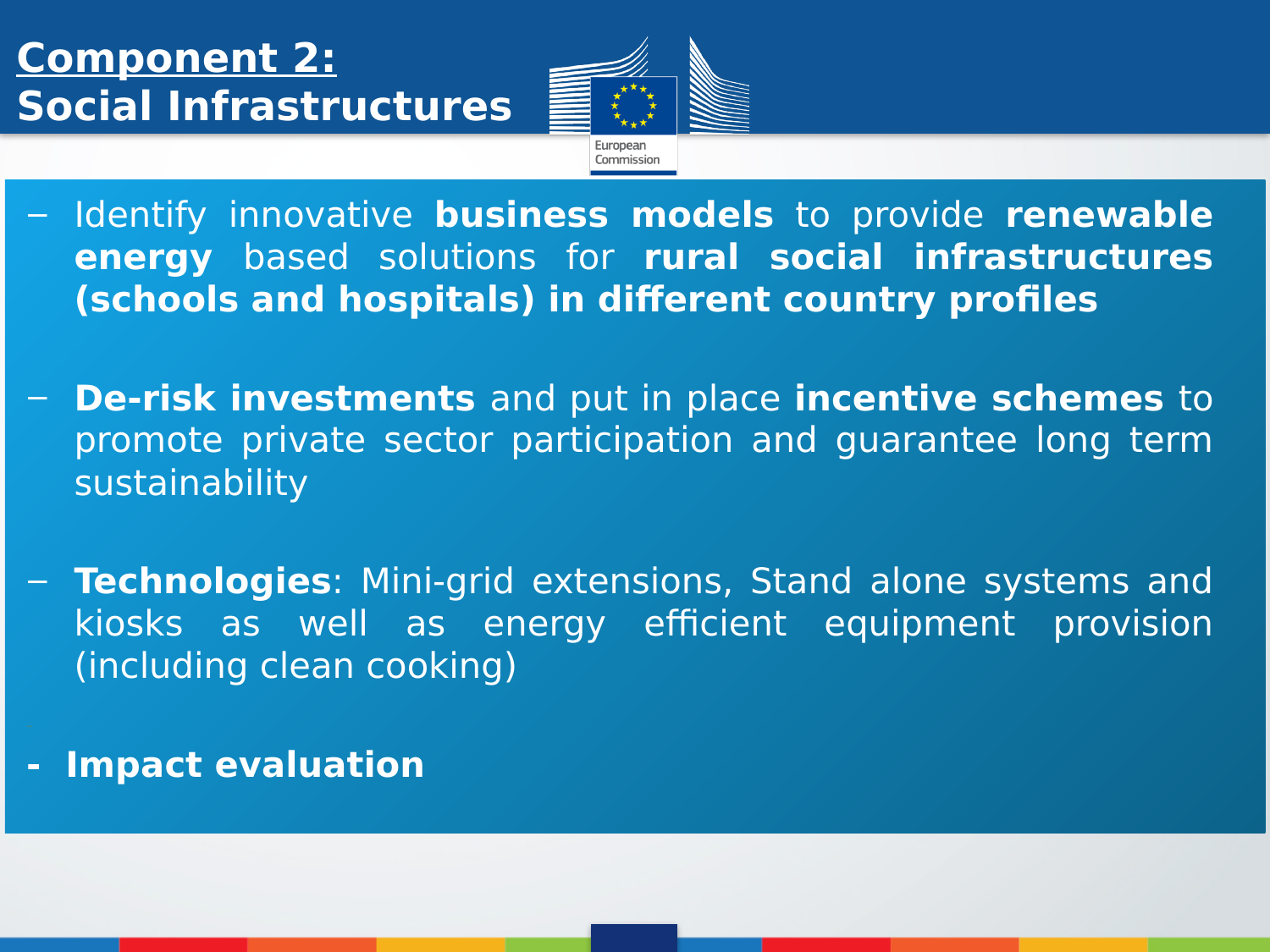

Component 2:
Social Infrastructures

Identify innovative business models to provide renewable energy based solutions for rural social infrastructures (schools and hospitals) in different country profiles

De-risk investments and put in place incentive schemes to promote private sector participation and guarantee long term sustainability

Technologies: Mini-grid extensions, Stand alone systems and kiosks as well as energy efficient equipment provision (including clean cooking)

-
-  Impact evaluation